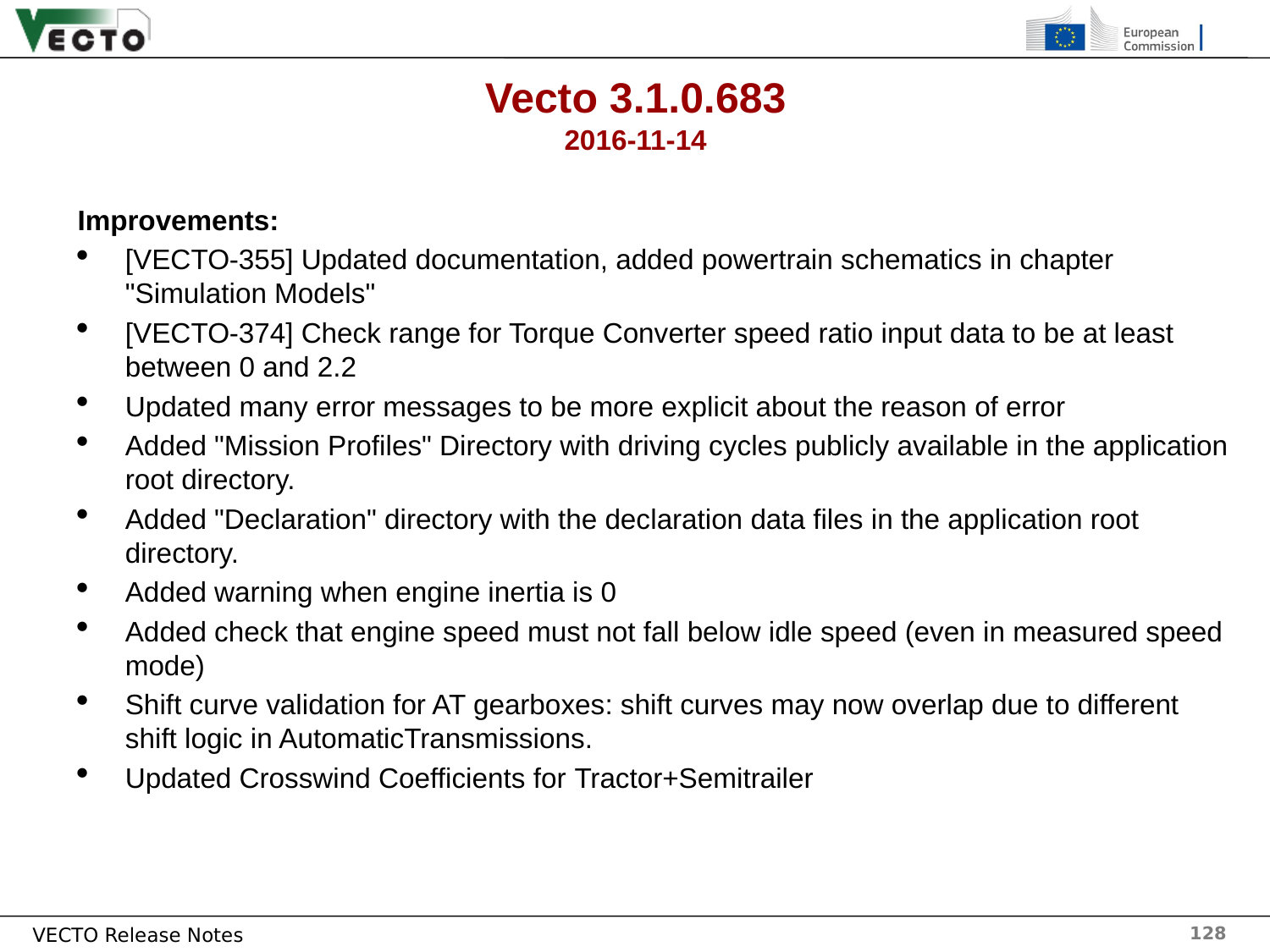

Vecto 3.1.0.683
2016-11-14
# Improvements:
[VECTO-355] Updated documentation, added powertrain schematics in chapter "Simulation Models"
[VECTO-374] Check range for Torque Converter speed ratio input data to be at least between 0 and 2.2
Updated many error messages to be more explicit about the reason of error
Added "Mission Profiles" Directory with driving cycles publicly available in the application root directory.
Added "Declaration" directory with the declaration data files in the application root directory.
Added warning when engine inertia is 0
Added check that engine speed must not fall below idle speed (even in measured speed mode)
Shift curve validation for AT gearboxes: shift curves may now overlap due to different shift logic in AutomaticTransmissions.
Updated Crosswind Coefficients for Tractor+Semitrailer